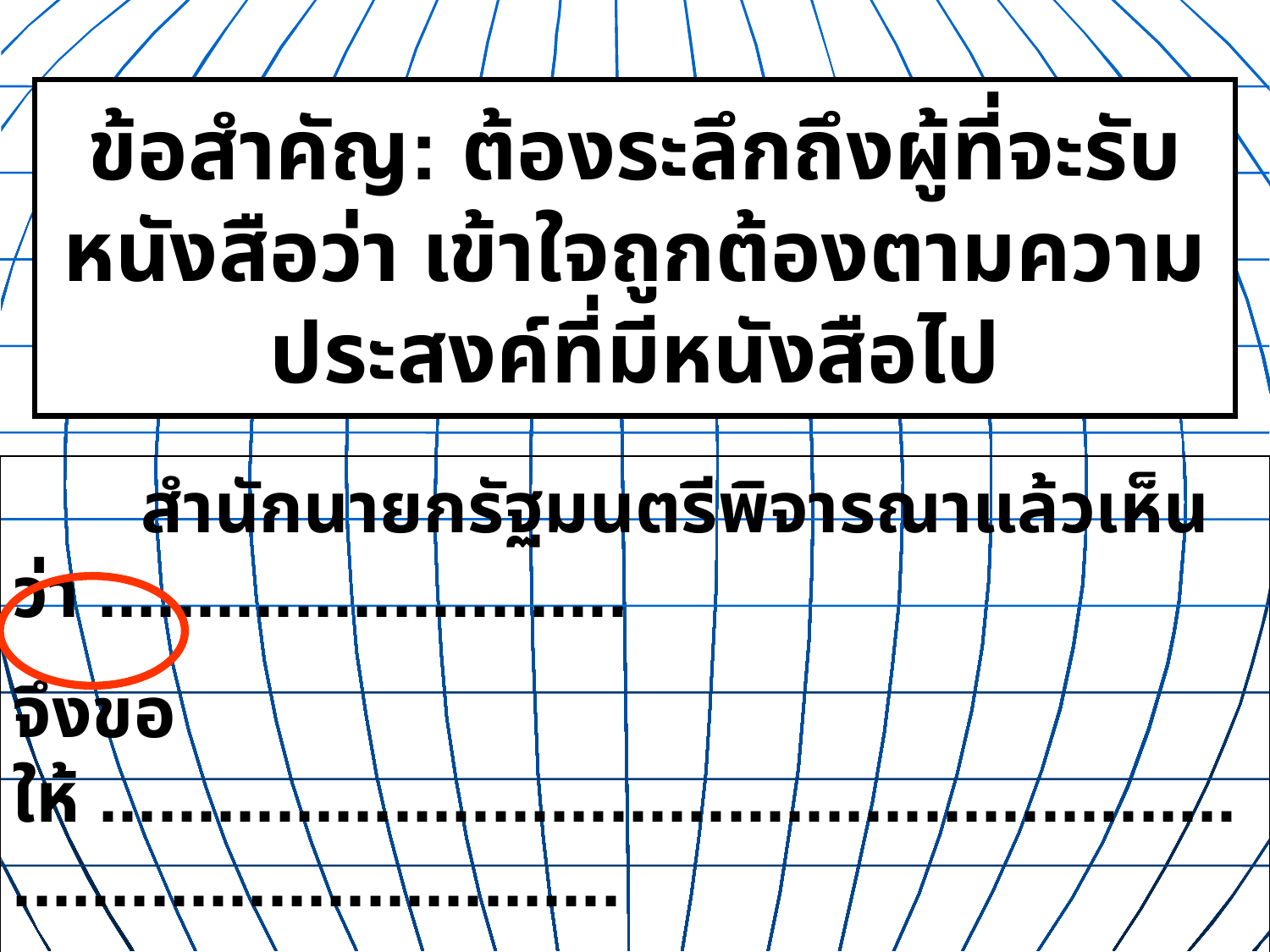

ข้อสำคัญ: ต้องระลึกถึงผู้ที่จะรับหนังสือว่า เข้าใจถูกต้องตามความประสงค์ที่มีหนังสือไป
       สำนักนายกรัฐมนตรีพิจารณาแล้วเห็นว่า ...........................
จึงขอให้ .........................................................................................
...........................................................................